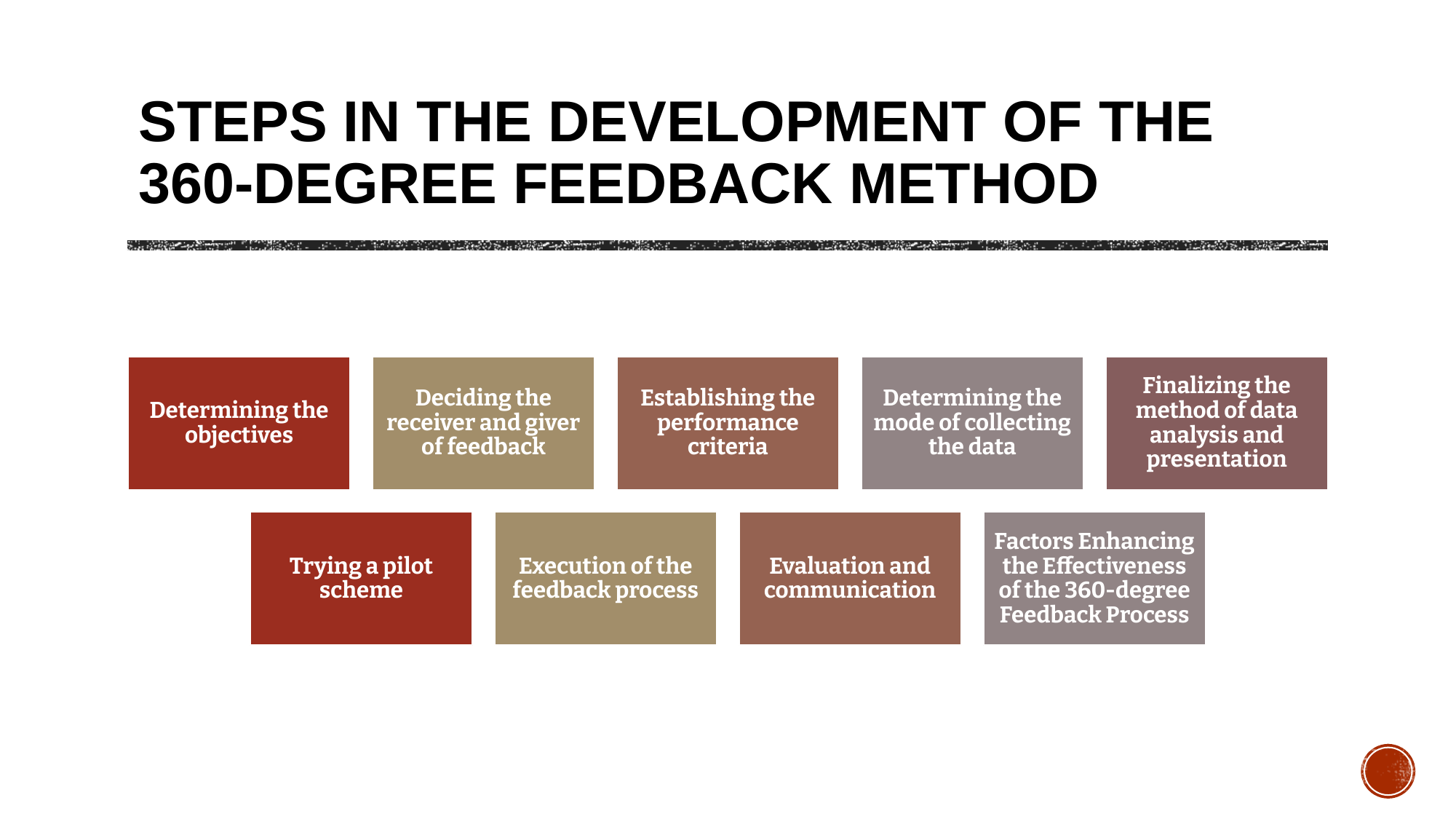

# Steps in the Development of the 360-degree Feedback Method

Determining the objectives
Deciding the receiver and giver of feedback
Establishing the performance criteria
Determining the mode of collecting the data
Finalizing the method of data analysis and presentation
Trying a pilot scheme
Execution of the feedback process
Evaluation and communication
Factors Enhancing the Effectiveness of the 360-degree Feedback Process